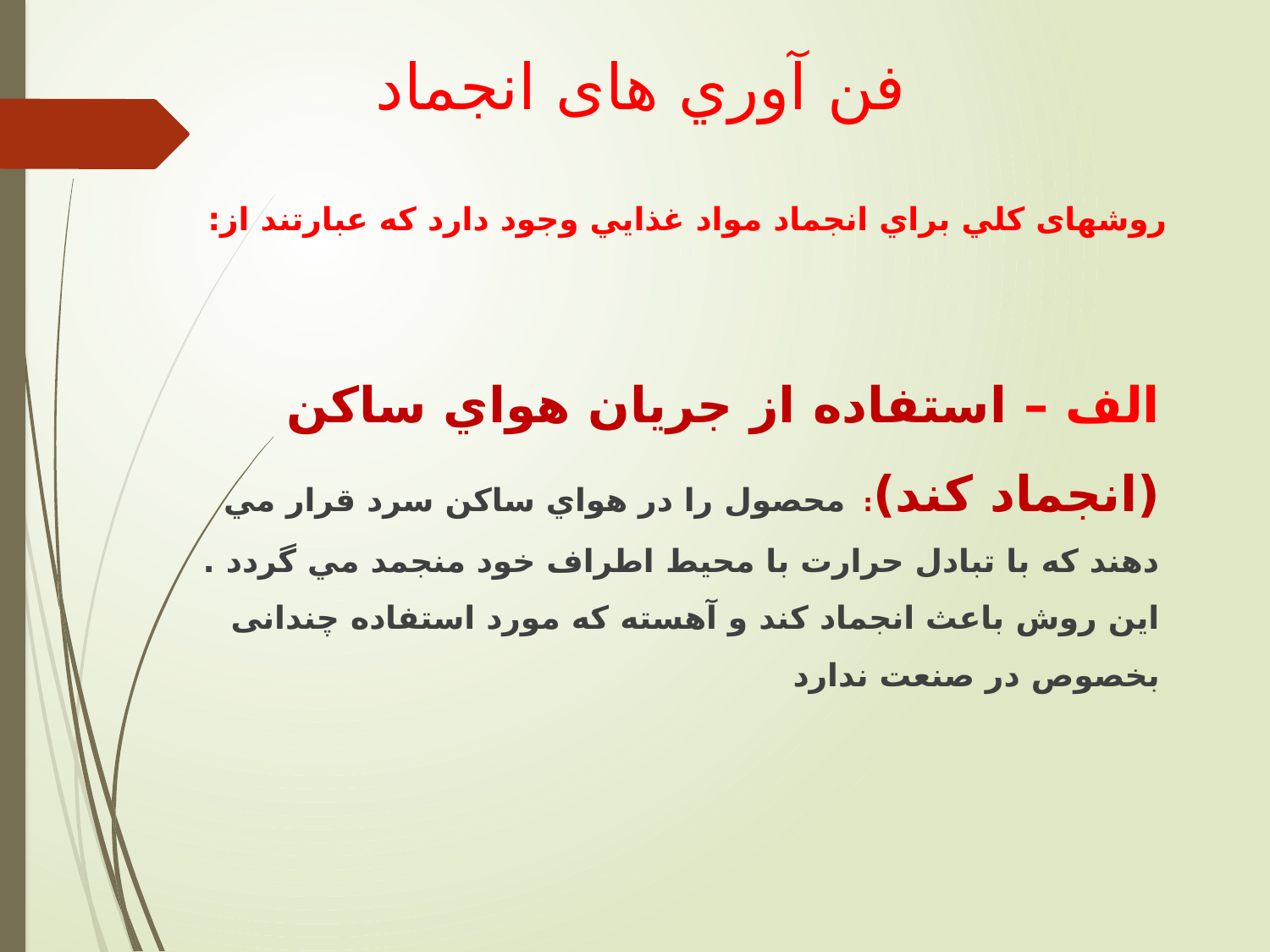

# فن آوري های انجماد

روشهای كلي براي انجماد مواد غذايي وجود دارد كه عبارتند از:
الف – استفاده از جريان هواي ساکن (انجماد کند):  محصول را در هواي ساكن سرد قرار مي دهند كه با تبادل حرارت با محيط اطراف خود منجمد مي گردد . اين روش باعث انجماد كند و آهسته كه مورد استفاده چندانی بخصوص در صنعت ندارد